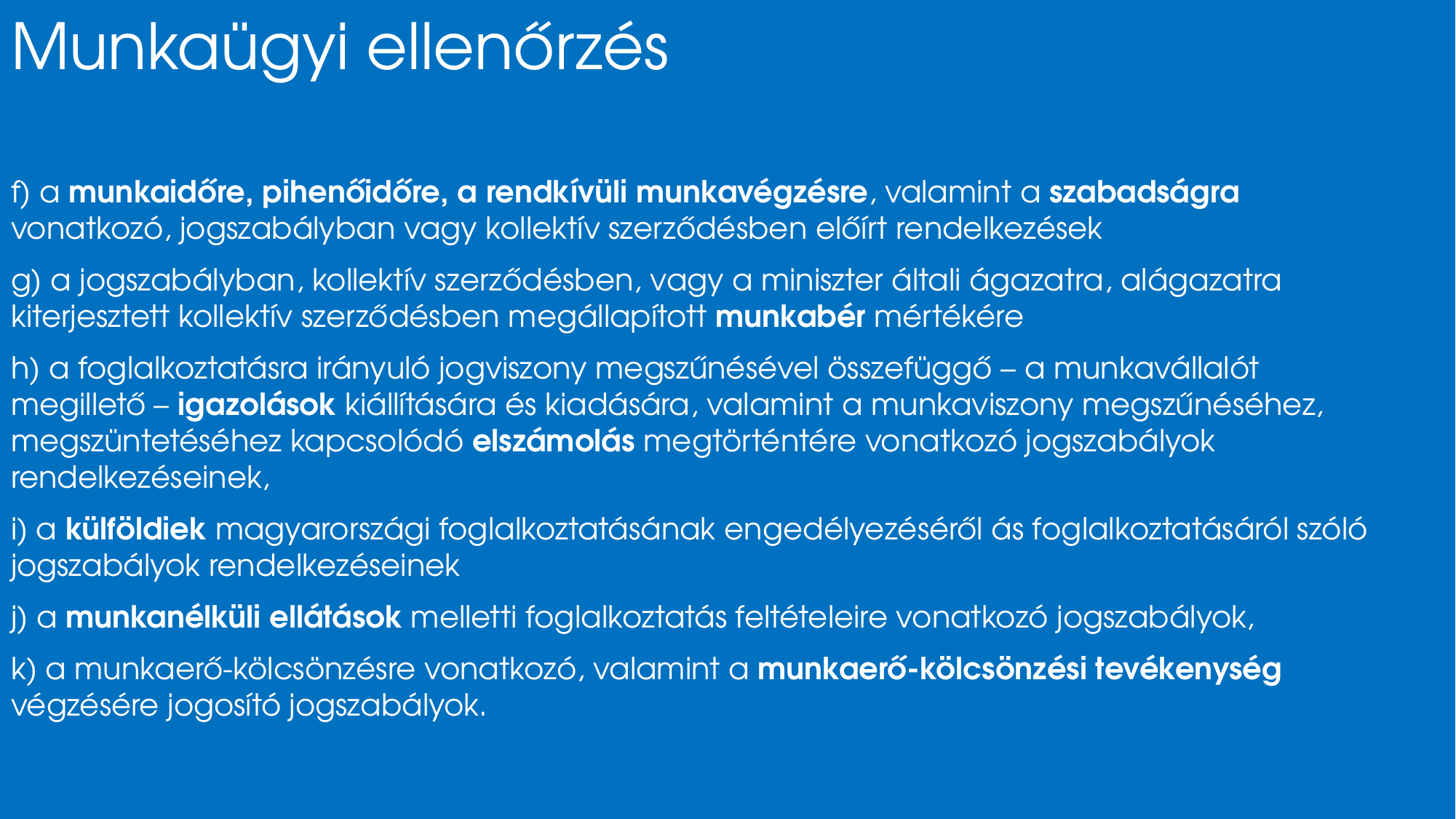

# Munkaügyi ellenőrzés
f) a munkaidőre, pihenőidőre, a rendkívüli munkavégzésre, valamint a szabadságra vonatkozó, jogszabályban vagy kollektív szerződésben előírt rendelkezések
g) a jogszabályban, kollektív szerződésben, vagy a miniszter általi ágazatra, alágazatra kiterjesztett kollektív szerződésben megállapított munkabér mértékére
h) a foglalkoztatásra irányuló jogviszony megszűnésével összefüggő – a munkavállalót megillető – igazolások kiállítására és kiadására, valamint a munkaviszony megszűnéséhez, megszüntetéséhez kapcsolódó elszámolás megtörténtére vonatkozó jogszabályok rendelkezéseinek,
i) a külföldiek magyarországi foglalkoztatásának engedélyezéséről ás foglalkoztatásáról szóló jogszabályok rendelkezéseinek
j) a munkanélküli ellátások melletti foglalkoztatás feltételeire vonatkozó jogszabályok,
k) a munkaerő-kölcsönzésre vonatkozó, valamint a munkaerő-kölcsönzési tevékenység végzésére jogosító jogszabályok.